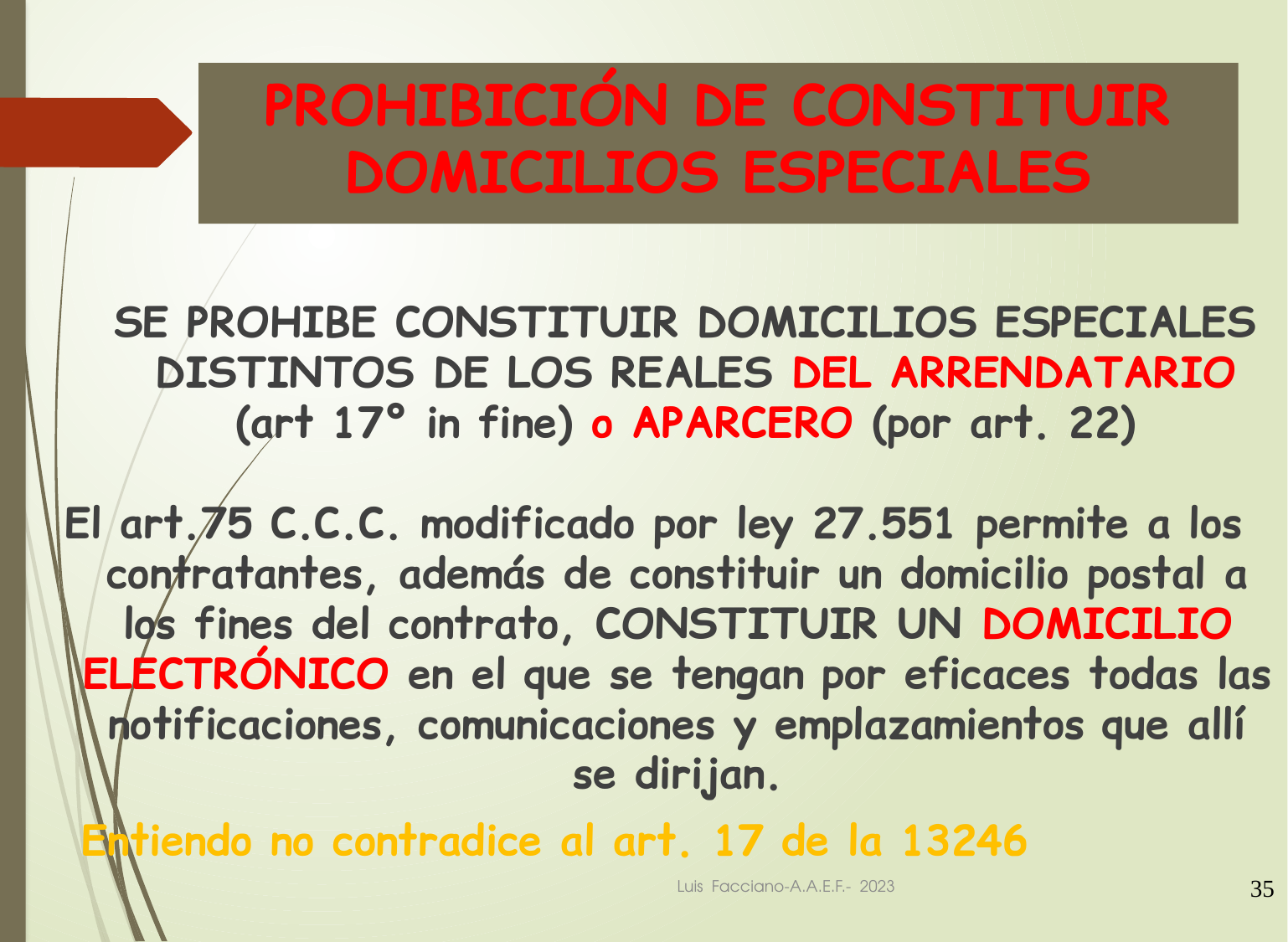

# PROHIBICIÓN DE CONSTITUIR DOMICILIOS ESPECIALES
SE PROHIBE CONSTITUIR DOMICILIOS ESPECIALES DISTINTOS DE LOS REALES DEL ARRENDATARIO
(art 17º in fine) o APARCERO (por art. 22)

El art.75 C.C.C. modificado por ley 27.551 permite a los contratantes, además de constituir un domicilio postal a los fines del contrato, CONSTITUIR UN DOMICILIO ELECTRÓNICO en el que se tengan por eficaces todas las notificaciones, comunicaciones y emplazamientos que allí se dirijan.
			Entiendo no contradice al art. 17 de la 13246

Luis  Facciano-A.A.E.F.-  2023
35